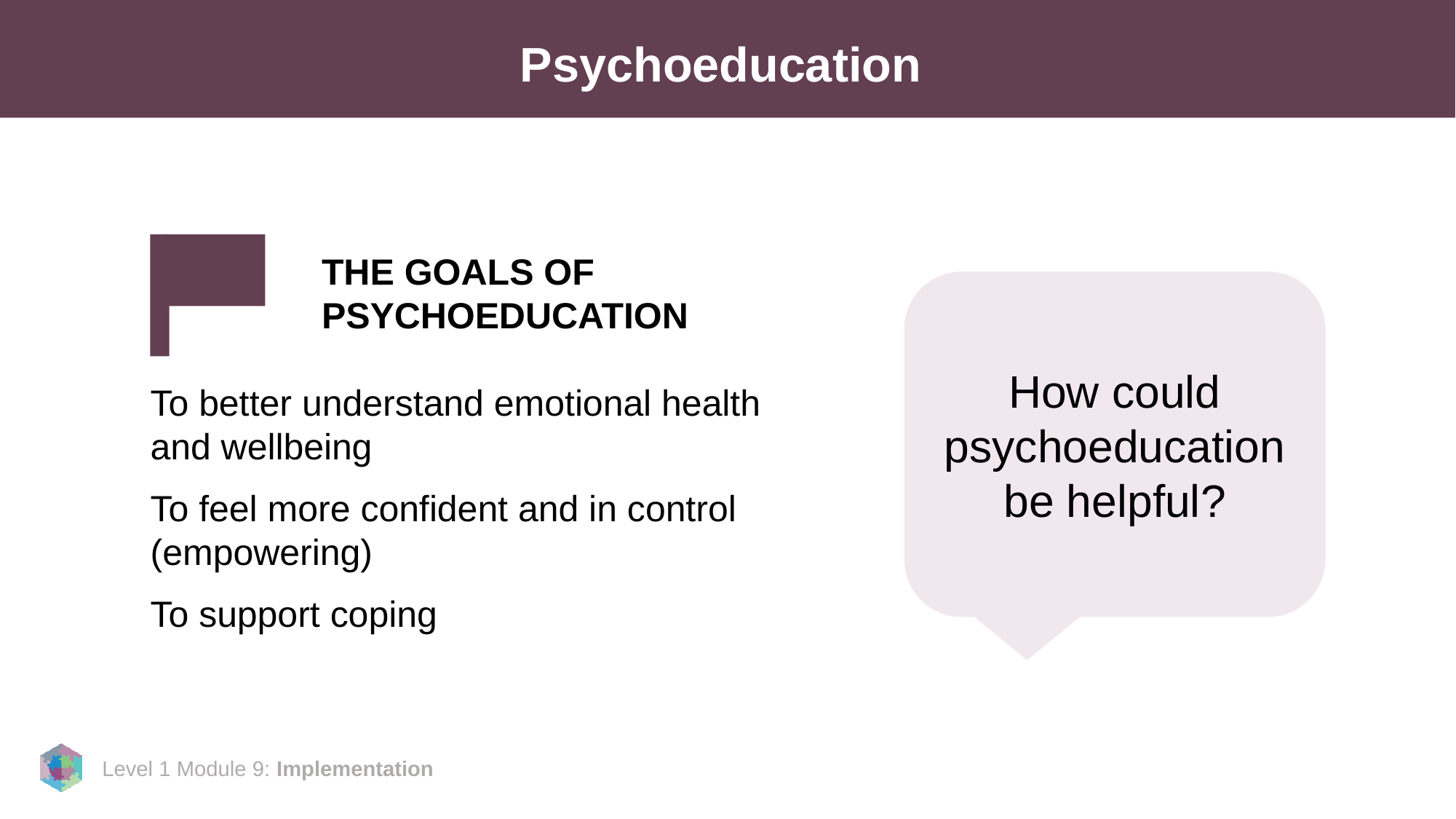

# Psychoeducation

THE GOALS OF PSYCHOEDUCATION

To better understand emotional health and wellbeing
To feel more confident and in control (empowering)
To support coping

How could psychoeducation be helpful?